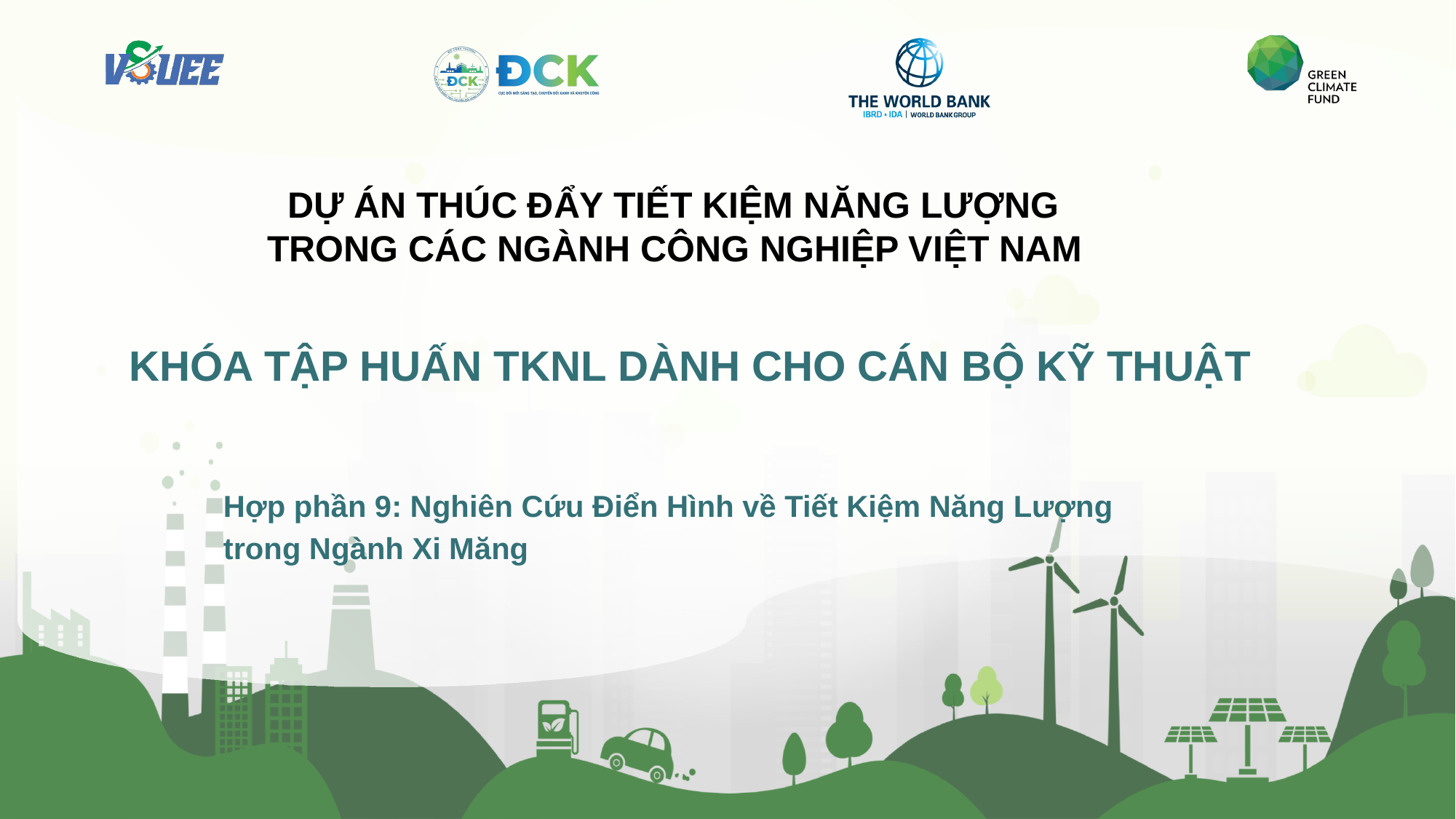

DỰ ÁN THÚC ĐẨY TIẾT KIỆM NĂNG LƯỢNG
TRONG CÁC NGÀNH CÔNG NGHIỆP VIỆT NAM
KHÓA TẬP HUẤN TKNL DÀNH CHO CÁN BỘ KỸ THUẬT
Hợp phần 9: Nghiên Cứu Điển Hình về Tiết Kiệm Năng Lượng trong Ngành Xi Măng